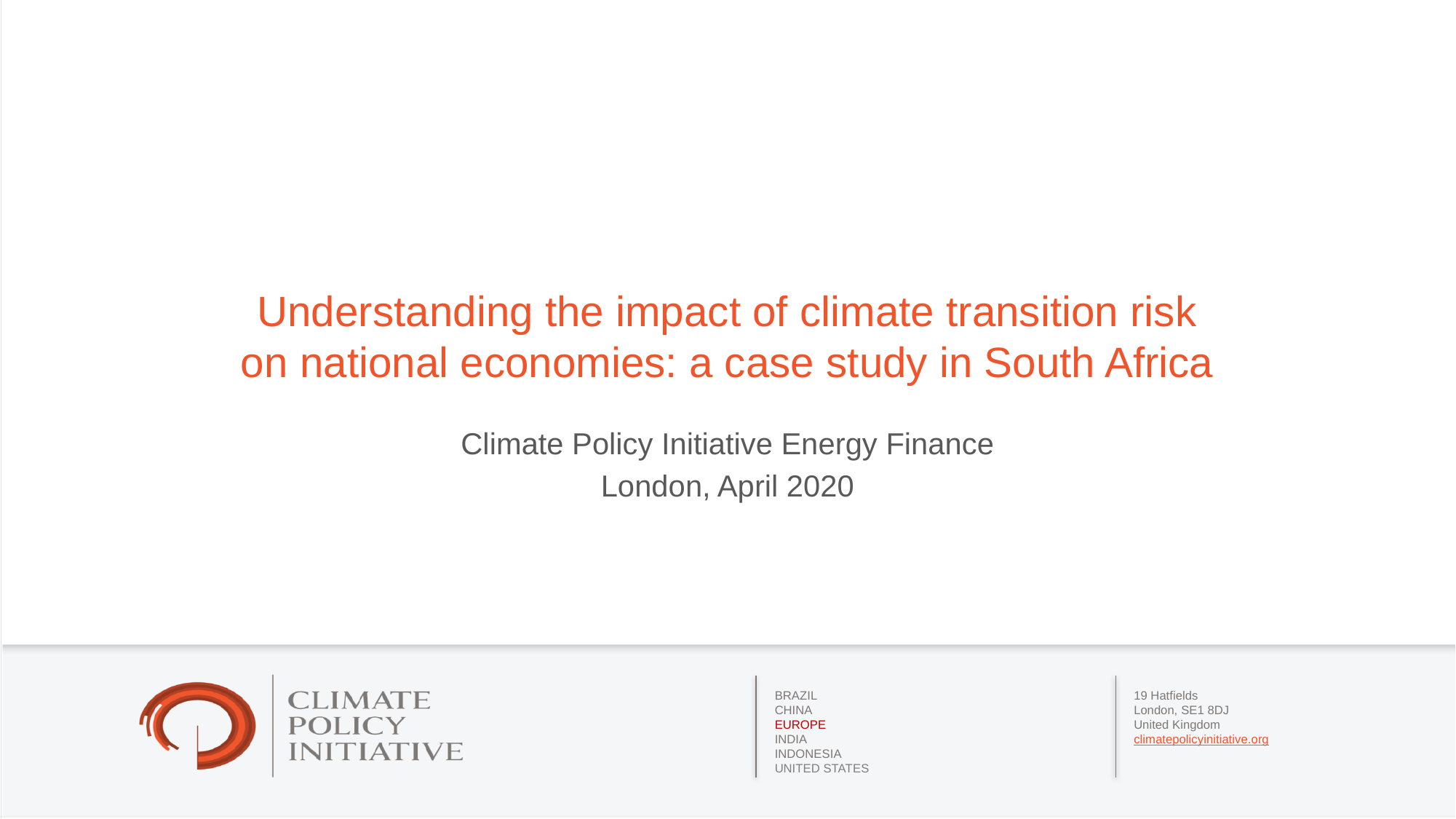

# Understanding the impact of climate transition risk on national economies: a case study in South Africa
Climate Policy Initiative Energy Finance
London, April 2020